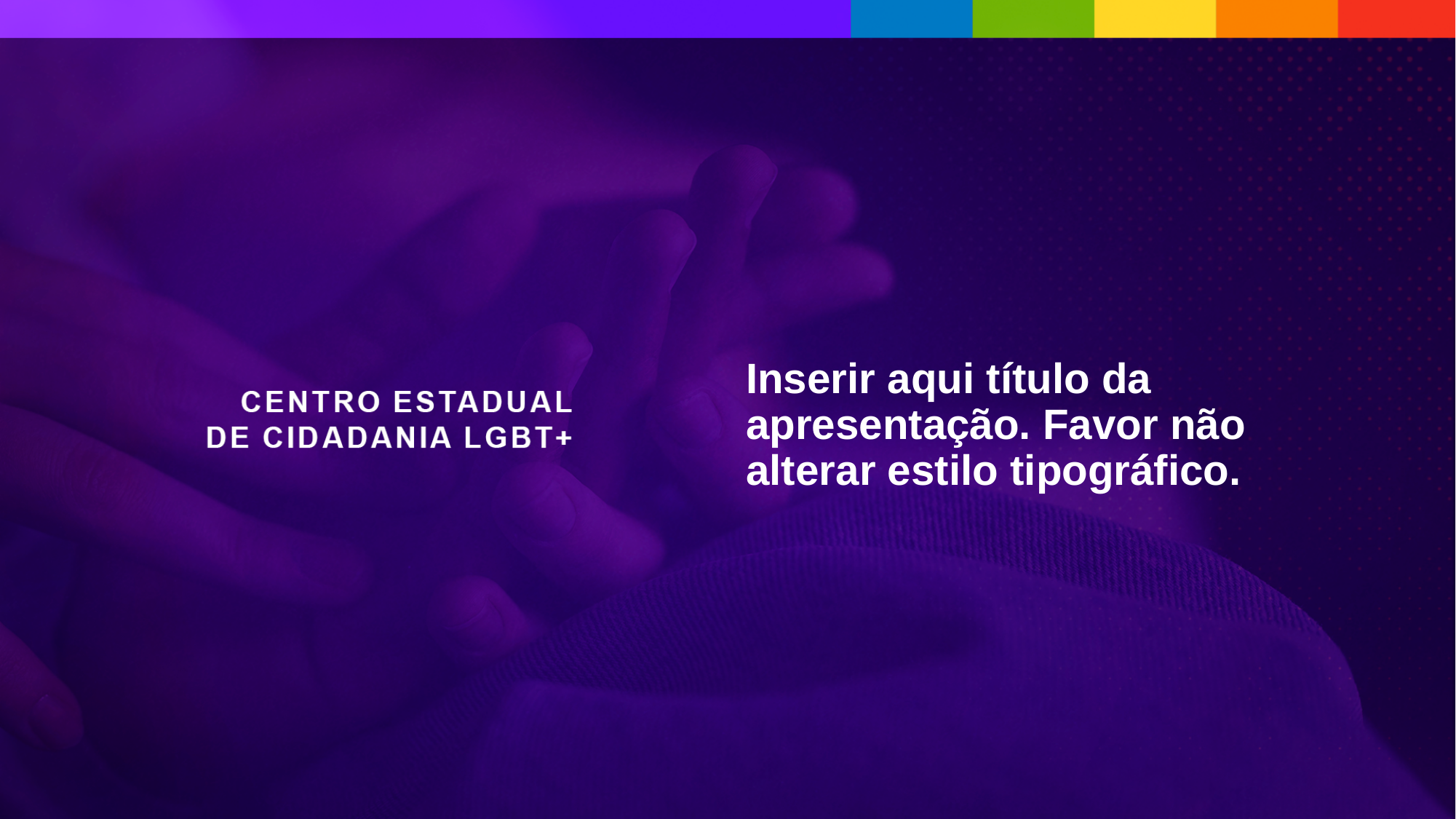

# Inserir aqui título da apresentação. Favor não alterar estilo tipográfico.